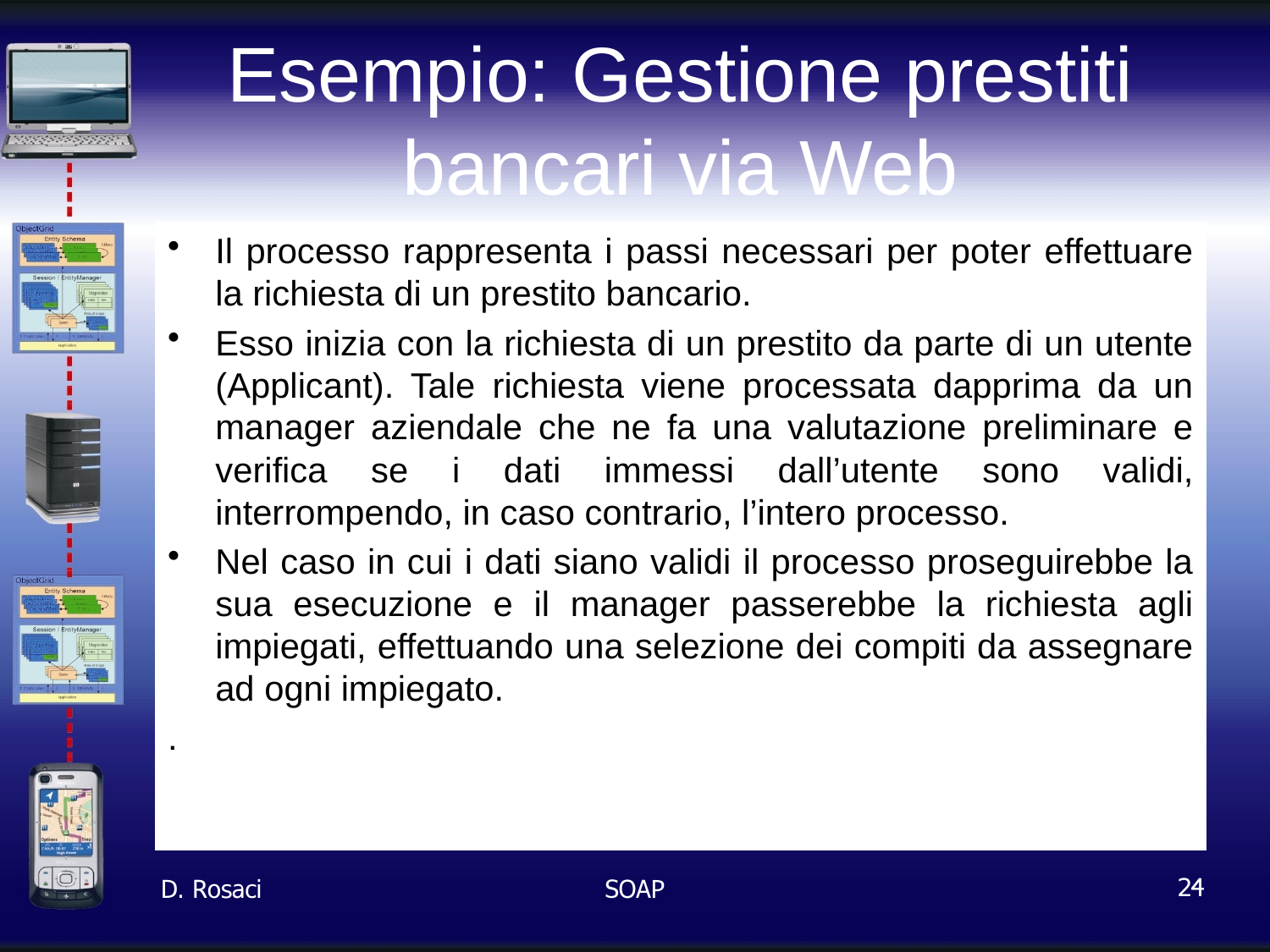

# Esempio: Gestione prestiti bancari via Web
Il processo rappresenta i passi necessari per poter effettuare la richiesta di un prestito bancario.
Esso inizia con la richiesta di un prestito da parte di un utente (Applicant). Tale richiesta viene processata dapprima da un manager aziendale che ne fa una valutazione preliminare e verifica se i dati immessi dall’utente sono validi, interrompendo, in caso contrario, l’intero processo.
Nel caso in cui i dati siano validi il processo proseguirebbe la sua esecuzione e il manager passerebbe la richiesta agli impiegati, effettuando una selezione dei compiti da assegnare ad ogni impiegato.
.
D. Rosaci
SOAP